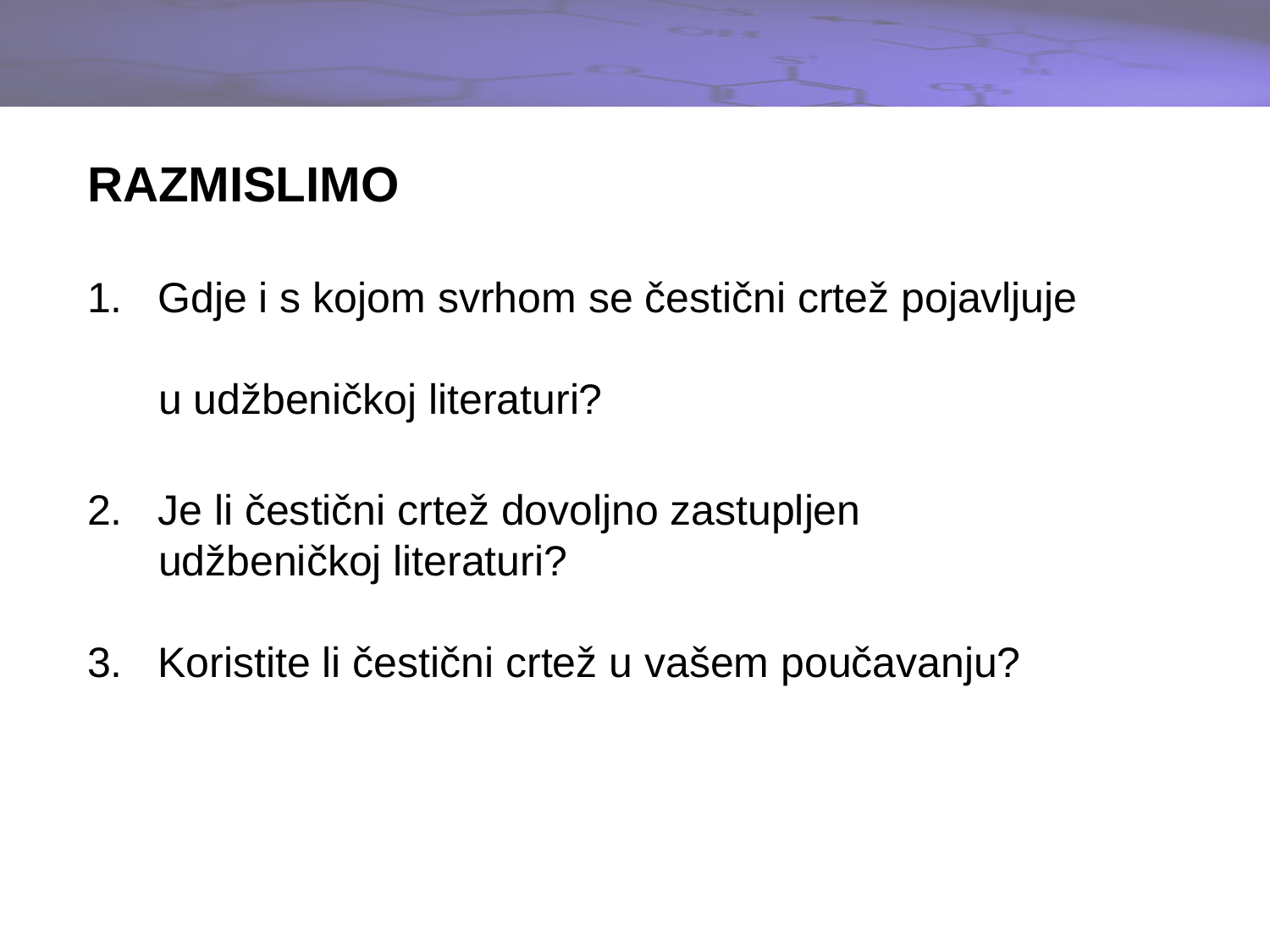

RAZMISLIMO

1.   Gdje i s kojom svrhom se čestični crtež pojavljuje
      u udžbeničkoj literaturi?

2.   Je li čestični crtež dovoljno zastupljen
      udžbeničkoj literaturi?

3.   Koristite li čestični crtež u vašem poučavanju?